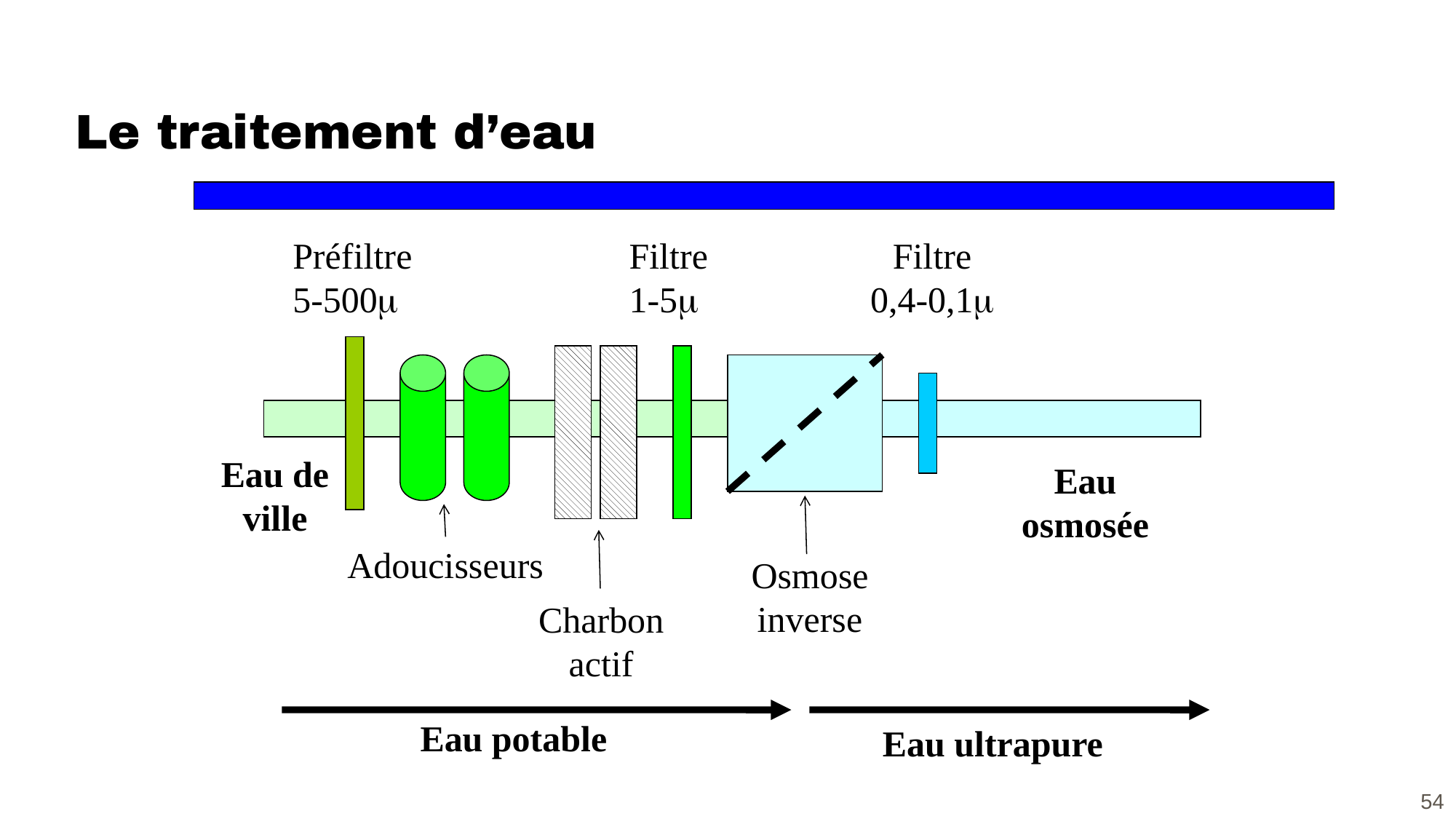

# Le traitement d’eau
Préfiltre
5-500μ
Filtre 1-5μ
Filtre 0,4-0,1μ

Eau de ville
Eau osmosée
Adoucisseurs
Osmose inverse
Charbon actif

Eau potable

Eau ultrapure
54